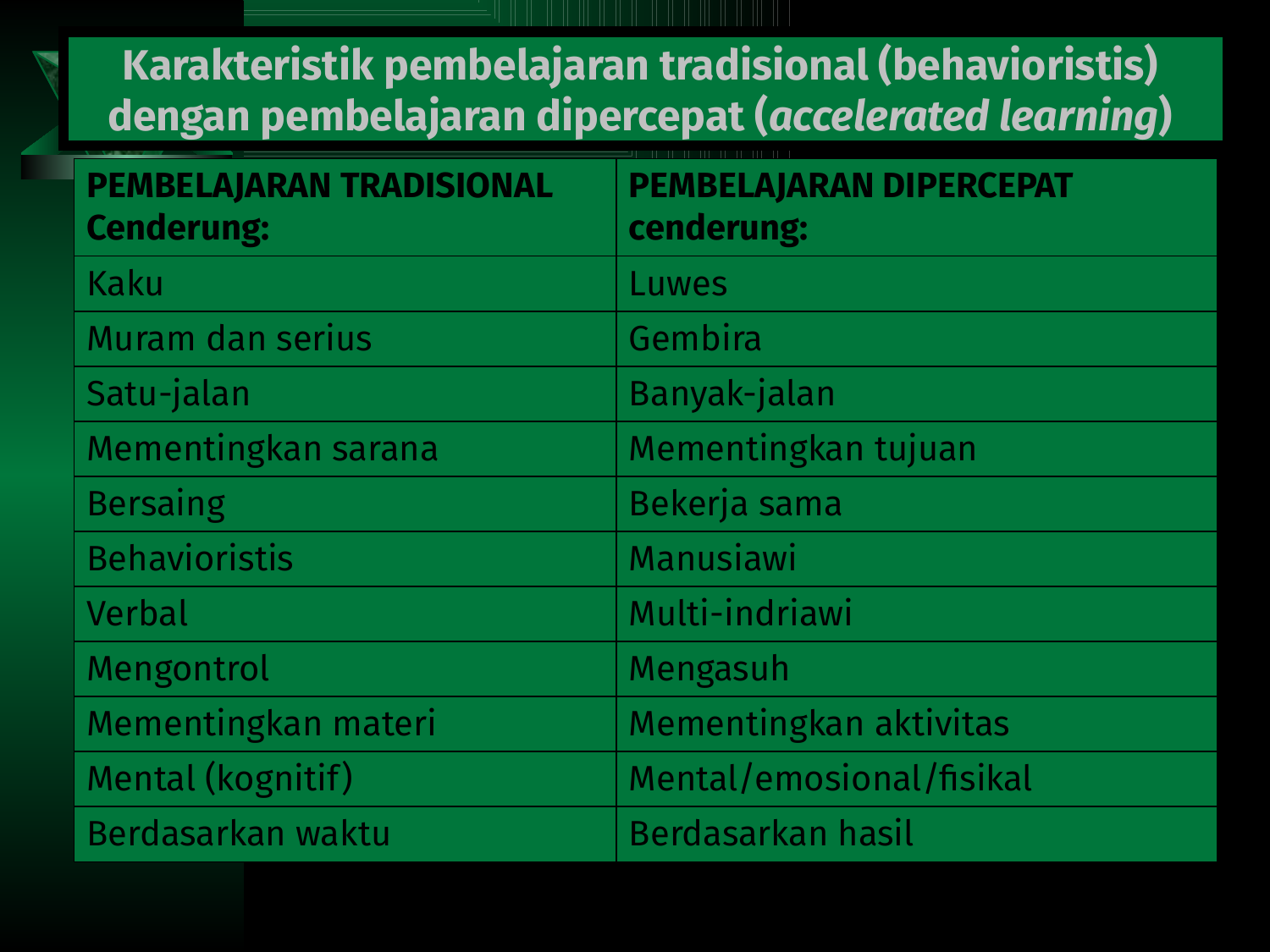

Karakteristik pembelajaran tradisional (behavioristis)
dengan pembelajaran dipercepat (accelerated learning)
| PEMBELAJARAN TRADISIONAL Cenderung: | PEMBELAJARAN DIPERCEPAT cenderung: |
| --- | --- |
| Kaku | Luwes |
| Muram dan serius | Gembira |
| Satu-jalan | Banyak-jalan |
| Mementingkan sarana | Mementingkan tujuan |
| Bersaing | Bekerja sama |
| Behavioristis | Manusiawi |
| Verbal | Multi-indriawi |
| Mengontrol | Mengasuh |
| Mementingkan materi | Mementingkan aktivitas |
| Mental (kognitif) | Mental/emosional/fisikal |
| Berdasarkan waktu | Berdasarkan hasil |